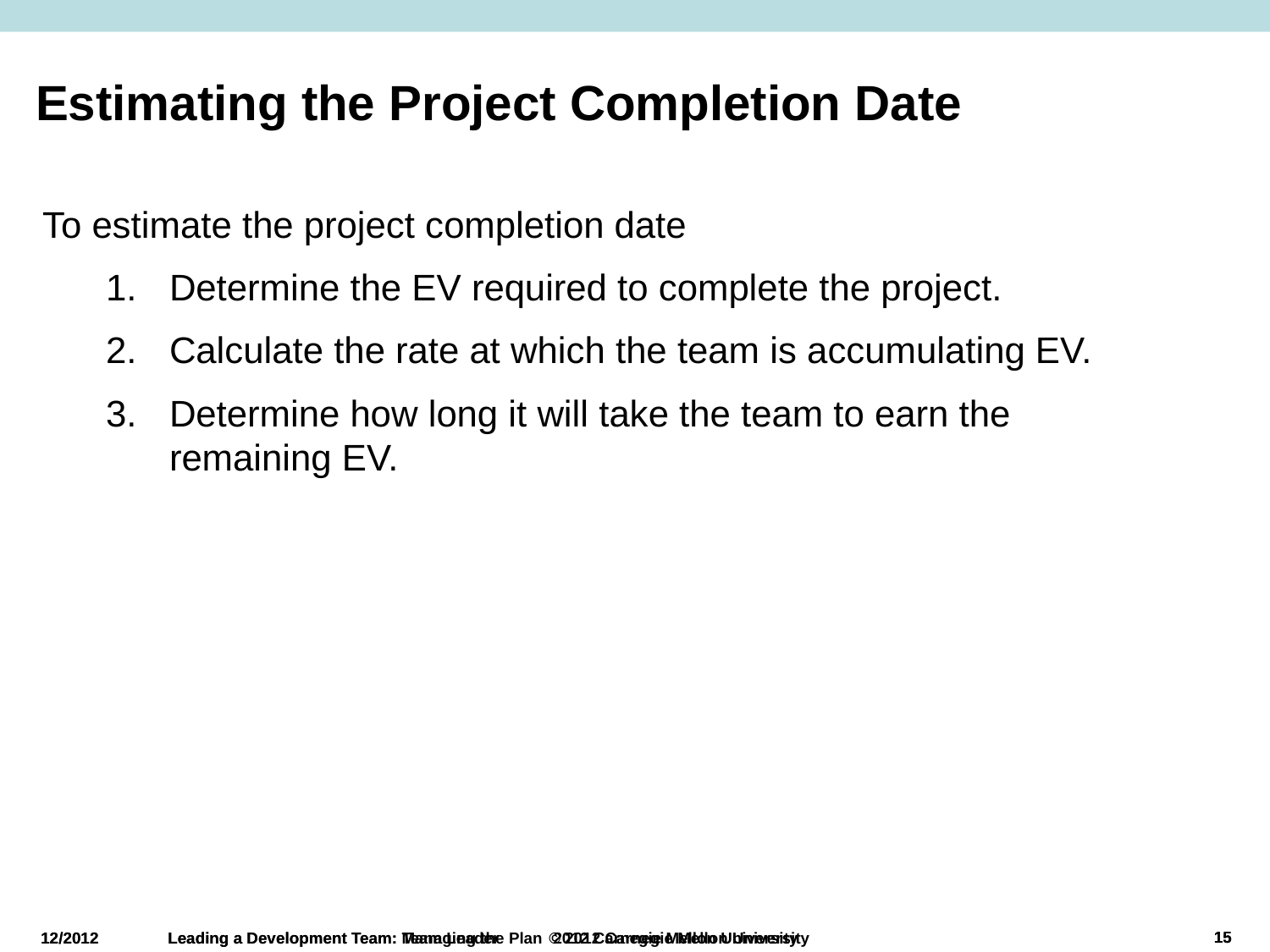

# Estimating the Project Completion Date
To estimate the project completion date
Determine the EV required to complete the project.
Calculate the rate at which the team is accumulating EV.
Determine how long it will take the team to earn the
remaining EV.